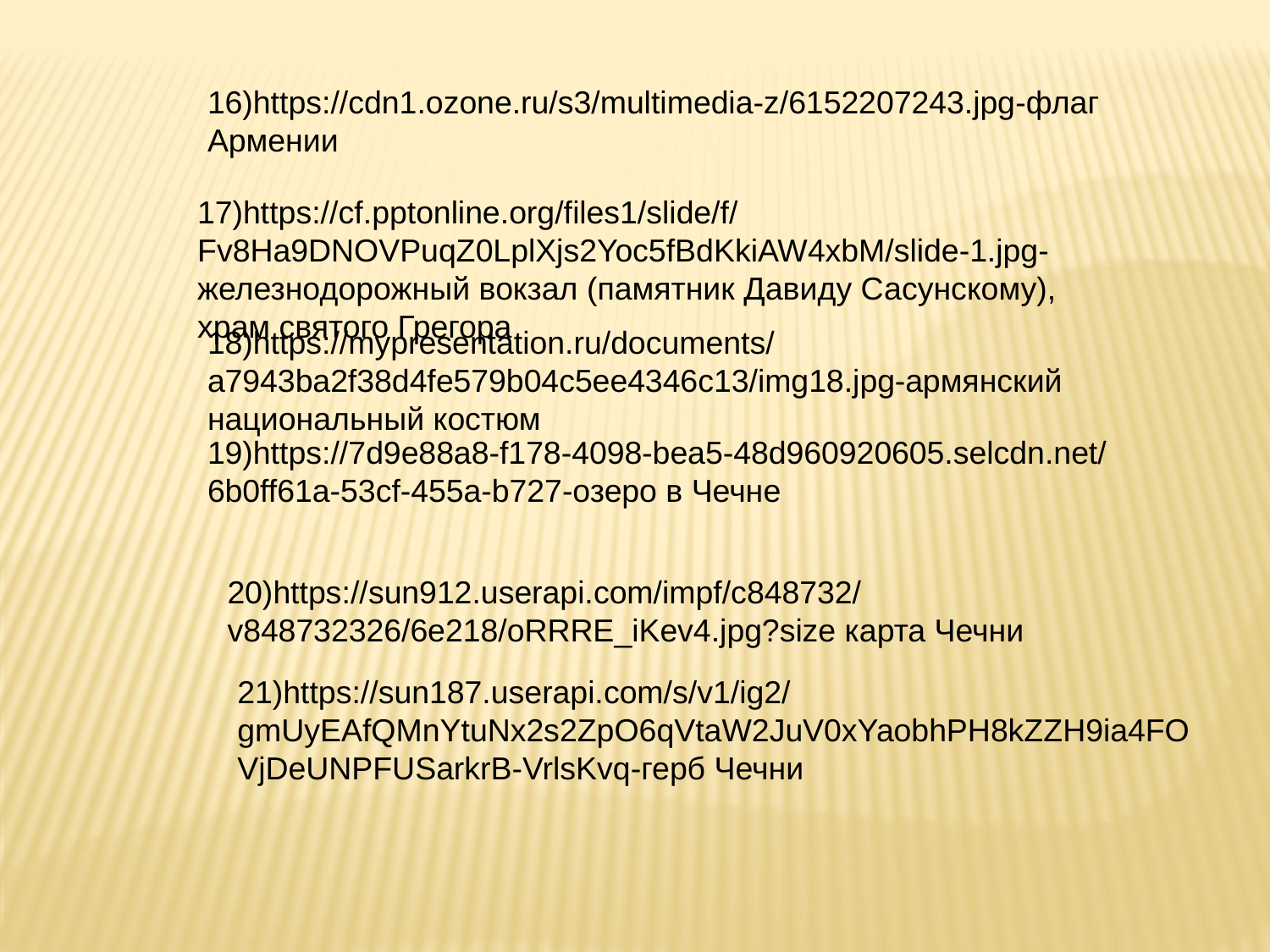

16)https://cdn1.ozone.ru/s3/multimedia-z/6152207243.jpg-флаг Армении
17)https://cf.pptonline.org/files1/slide/f/Fv8Ha9DNOVPuqZ0LplXjs2Yoc5fBdKkiAW4xbM/slide-1.jpg-железнодорожный вокзал (памятник Давиду Сасунскому), храм святого Грегора

18)https://mypresentation.ru/documents/a7943ba2f38d4fe579b04c5ee4346c13/img18.jpg-армянский национальный костюм
19)https://7d9e88a8-f178-4098-bea5-48d960920605.selcdn.net/6b0ff61a-53cf-455a-b727-озеро в Чечне
20)https://sun912.userapi.com/impf/c848732/v848732326/6e218/oRRRE_iKev4.jpg?size карта Чечни
21)https://sun187.userapi.com/s/v1/ig2/gmUyEAfQMnYtuNx2s2ZpO6qVtaW2JuV0xYaobhPH8kZZH9ia4FOVjDeUNPFUSarkrB-VrlsKvq-герб Чечни